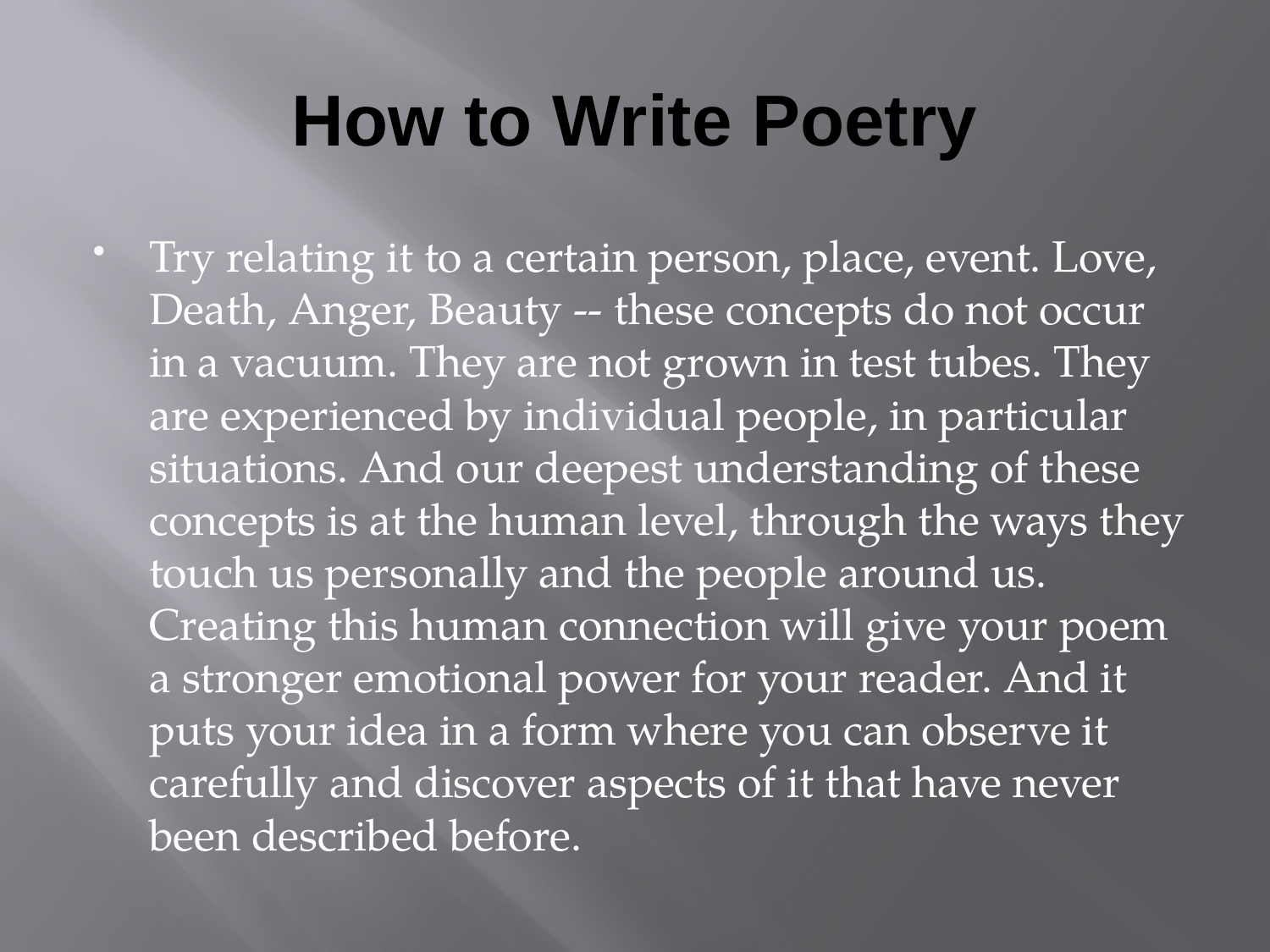

# How to Write Poetry
Try relating it to a certain person, place, event. Love, Death, Anger, Beauty -- these concepts do not occur in a vacuum. They are not grown in test tubes. They are experienced by individual people, in particular situations. And our deepest understanding of these concepts is at the human level, through the ways they touch us personally and the people around us. Creating this human connection will give your poem a stronger emotional power for your reader. And it puts your idea in a form where you can observe it carefully and discover aspects of it that have never been described before.